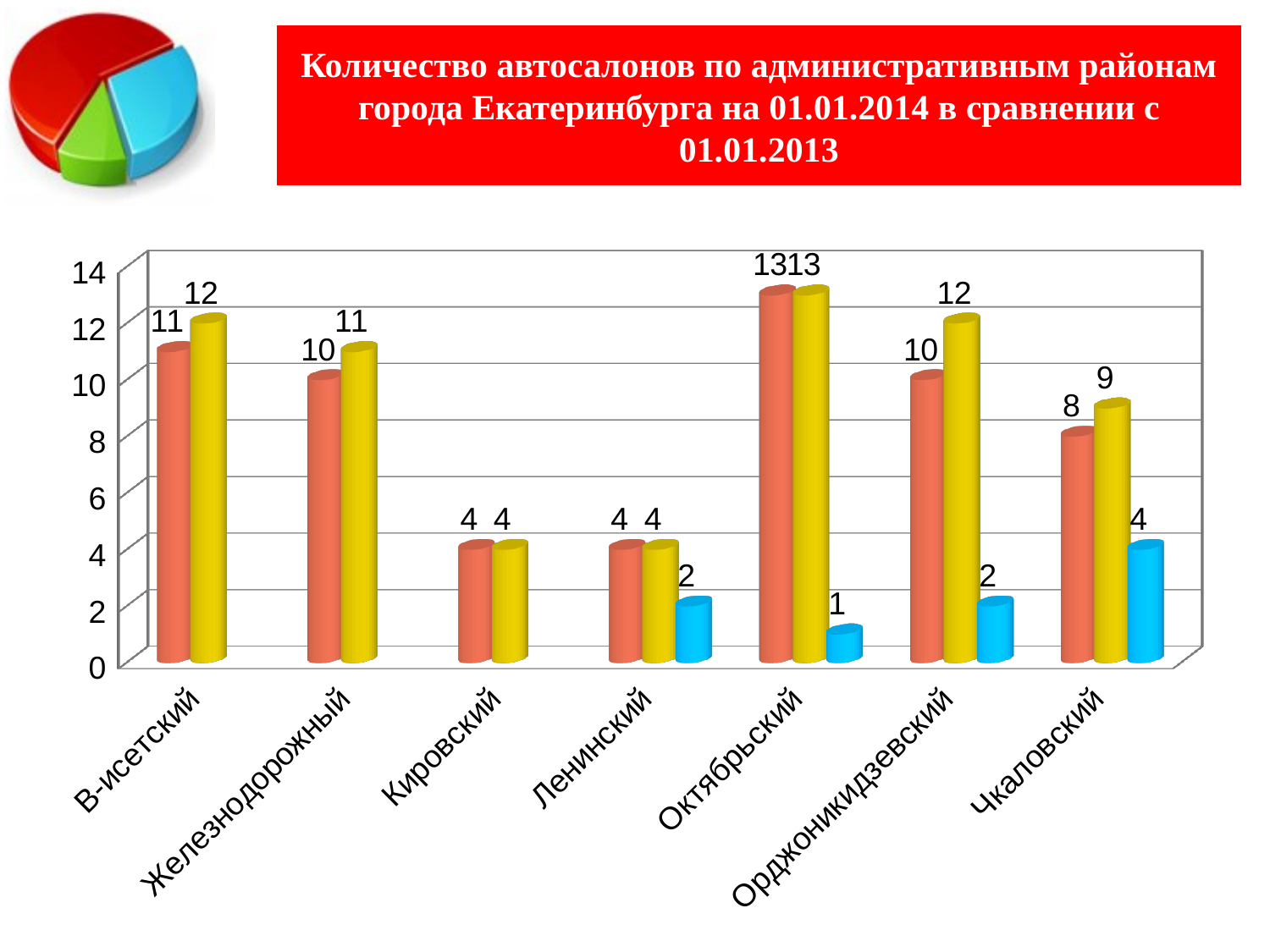

# Количество автосалонов по административным районам города Екатеринбурга на 01.01.2014 в сравнении с 01.01.2013
|  |
| --- |
|  |

[unsupported chart]